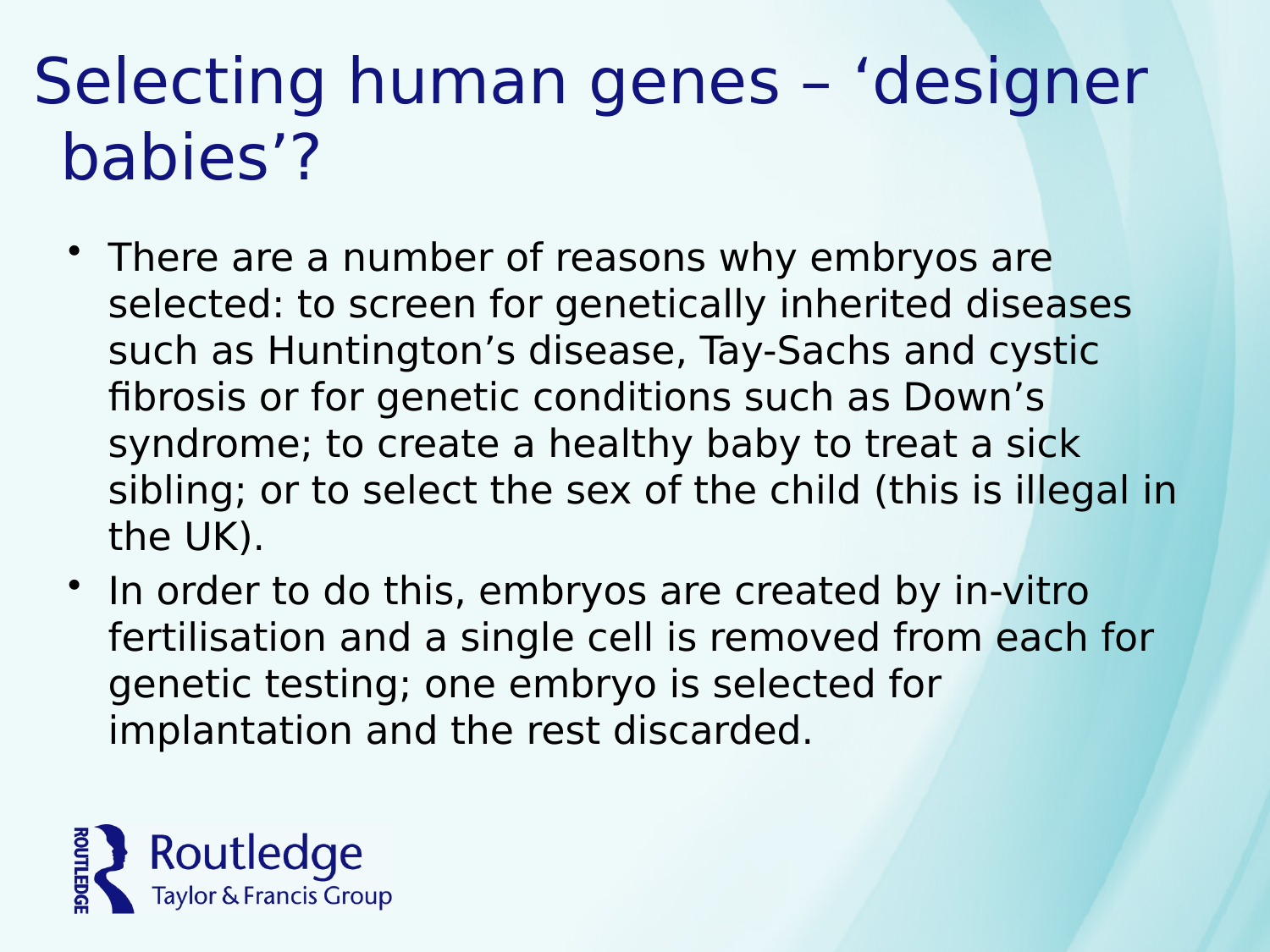

# Selecting human genes – ‘designer babies’?
There are a number of reasons why embryos are selected: to screen for genetically inherited diseases such as Huntington’s disease, Tay-Sachs and cystic fibrosis or for genetic conditions such as Down’s syndrome; to create a healthy baby to treat a sick sibling; or to select the sex of the child (this is illegal in the UK).
In order to do this, embryos are created by in-vitro fertilisation and a single cell is removed from each for genetic testing; one embryo is selected for implantation and the rest discarded.